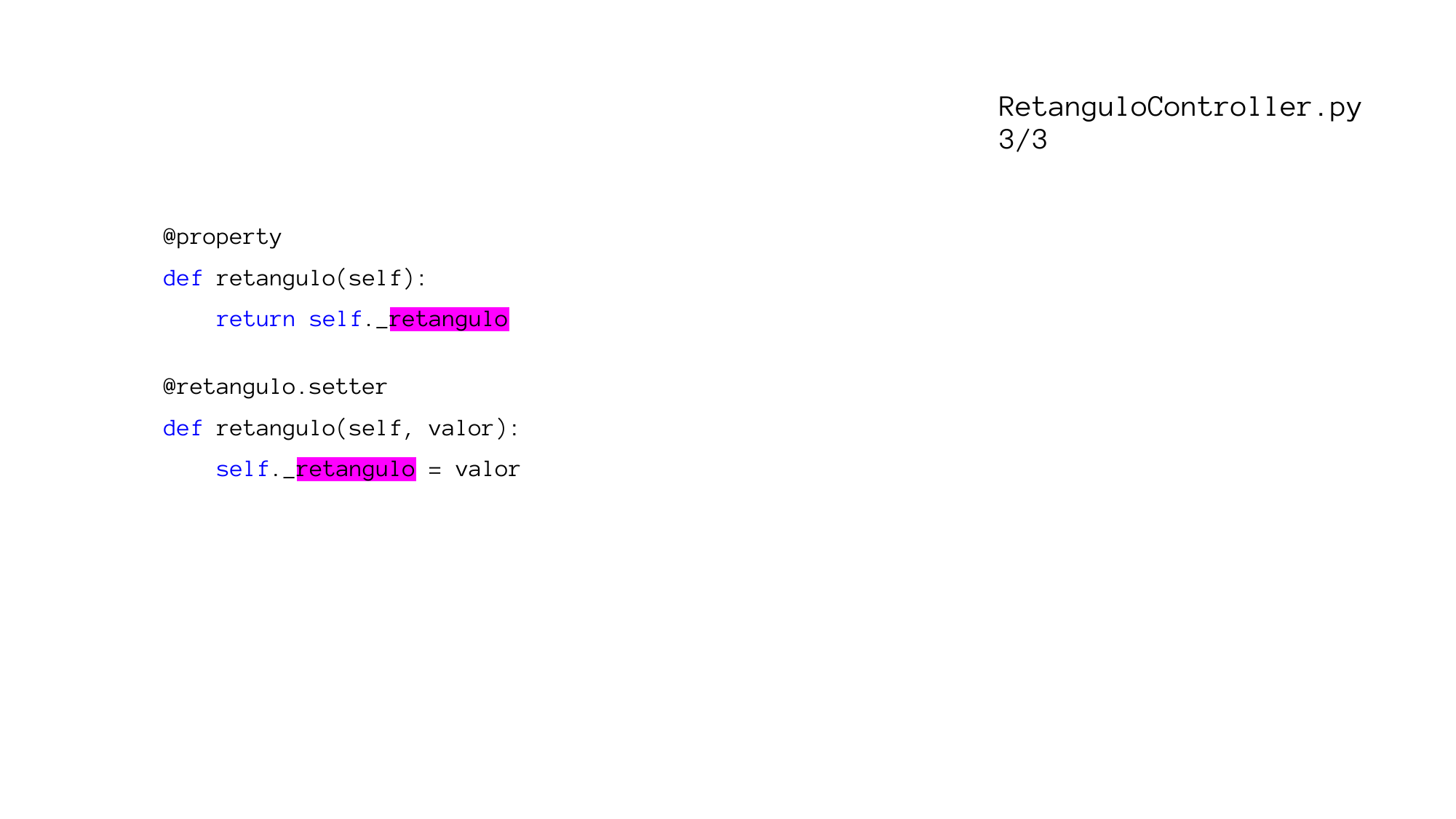

# RetanguloController.py 3/3
    @property
    def retangulo(self):
        return self._retangulo
    @retangulo.setter
    def retangulo(self, valor):
        self._retangulo = valor